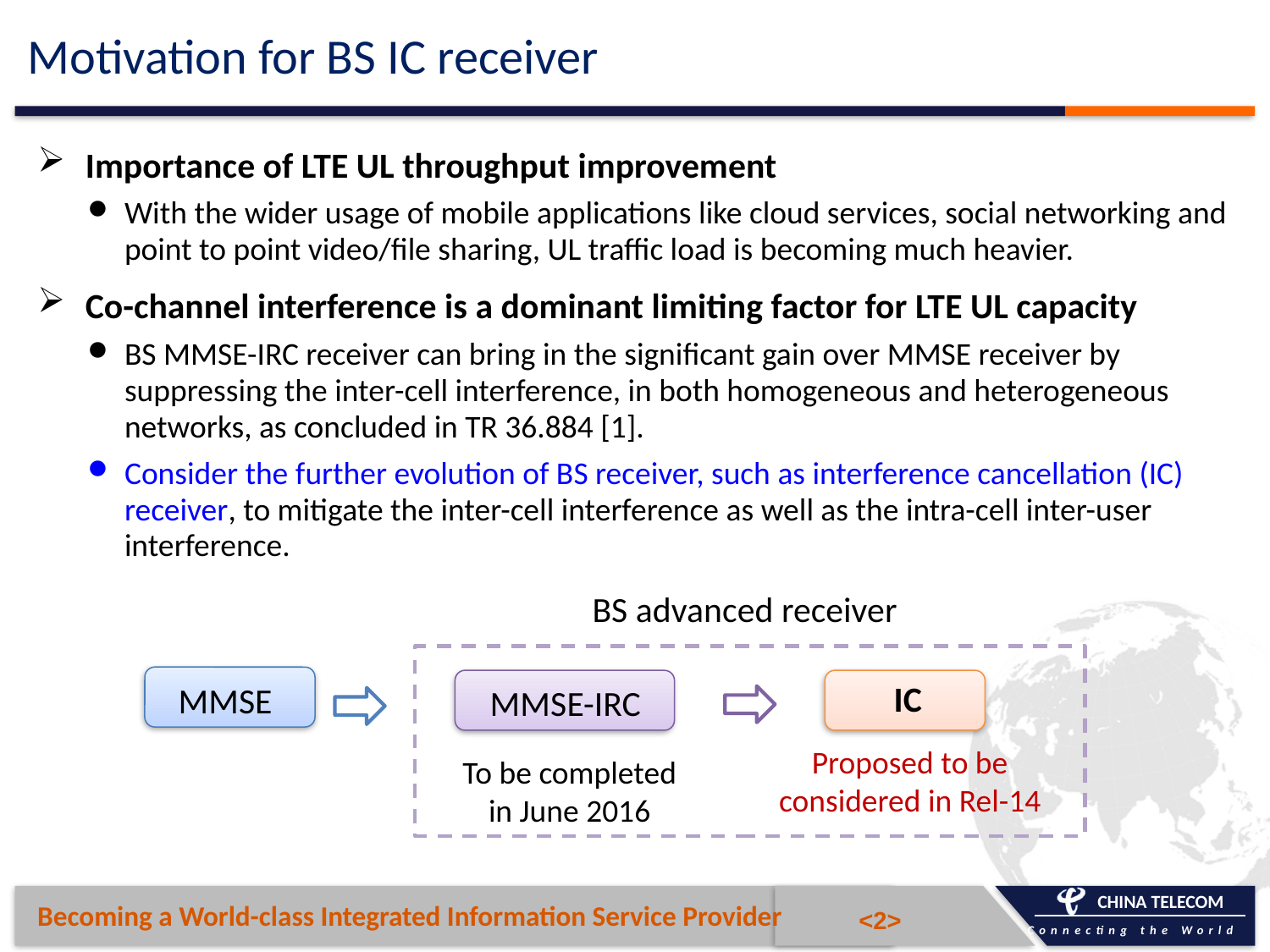

# Motivation for BS IC receiver
Importance of LTE UL throughput improvement
With the wider usage of mobile applications like cloud services, social networking and point to point video/file sharing, UL traffic load is becoming much heavier.
Co-channel interference is a dominant limiting factor for LTE UL capacity
BS MMSE-IRC receiver can bring in the significant gain over MMSE receiver by suppressing the inter-cell interference, in both homogeneous and heterogeneous networks, as concluded in TR 36.884 [1].
Consider the further evolution of BS receiver, such as interference cancellation (IC) receiver, to mitigate the inter-cell interference as well as the intra-cell inter-user interference.
BS advanced receiver

IC
MMSE
MMSE-IRC

Proposed to be considered in Rel-14
To be completed in June 2016